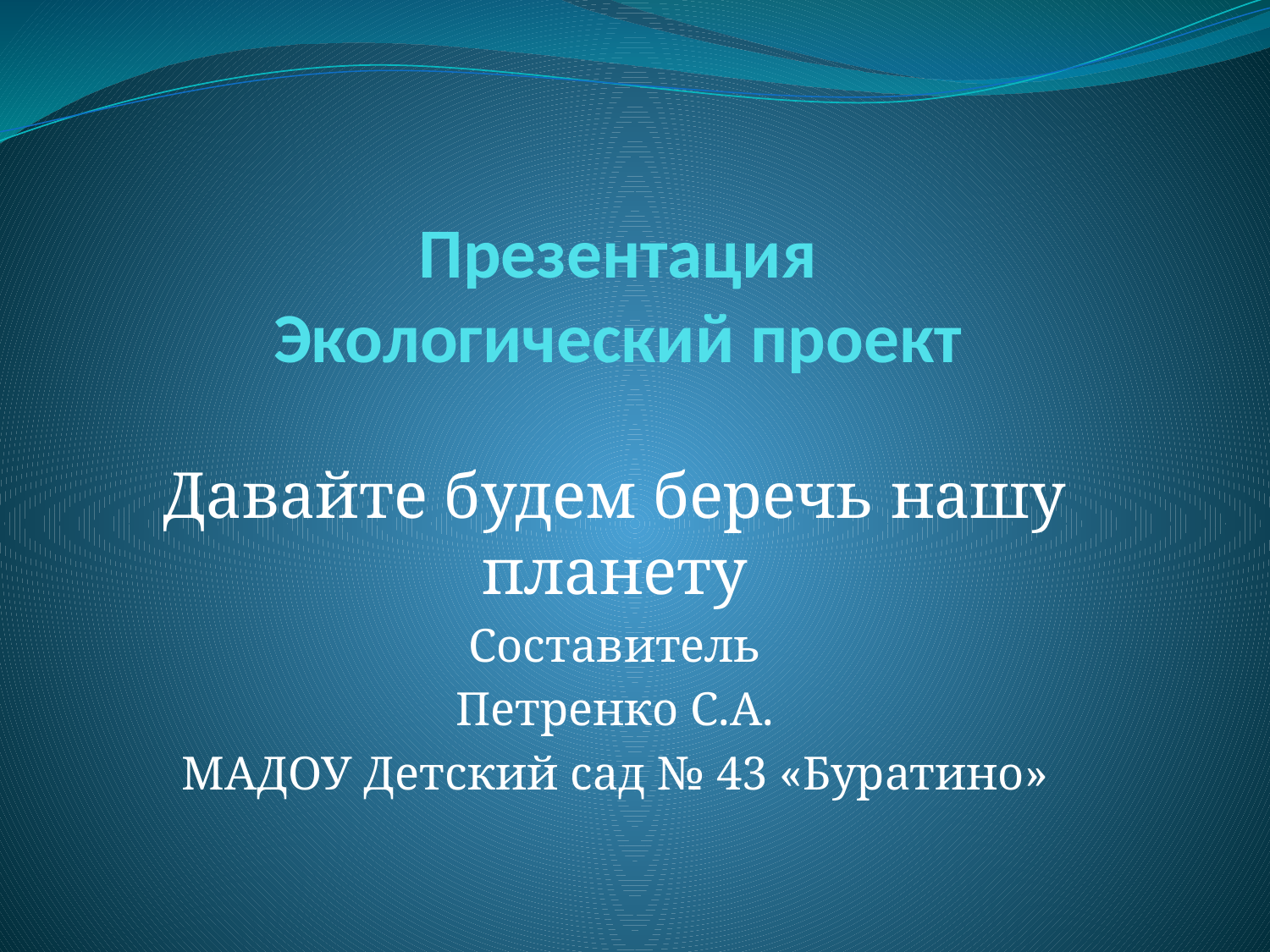

# Презентация Экологический проект
Давайте будем беречь нашу планету
Составитель
Петренко С.А.
МАДОУ Детский сад № 43 «Буратино»